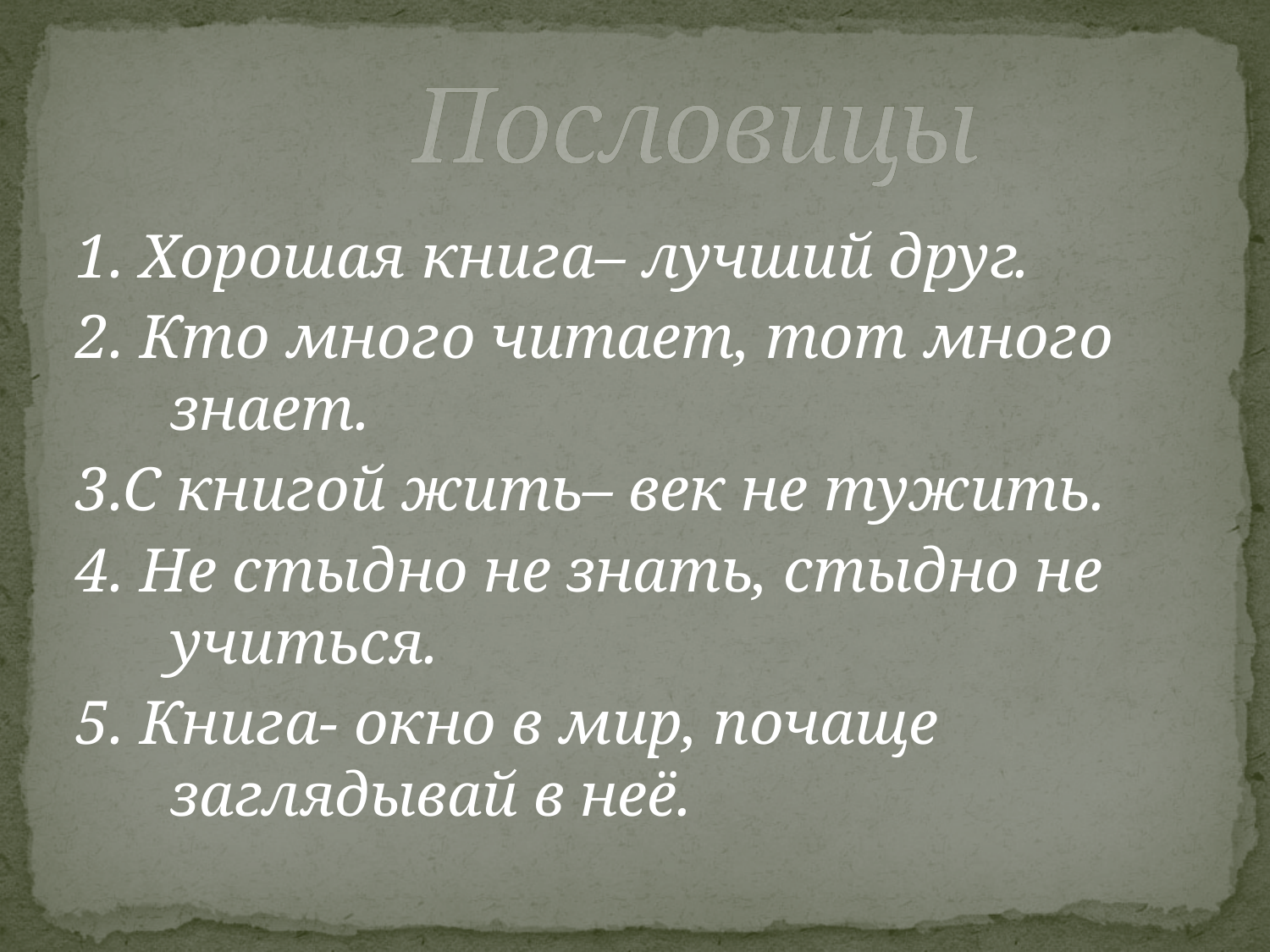

# Пословицы
1. Хорошая книга– лучший друг.
2. Кто много читает, тот много знает.
3.С книгой жить– век не тужить.
4. Не стыдно не знать, стыдно не учиться.
5. Книга- окно в мир, почаще заглядывай в неё.